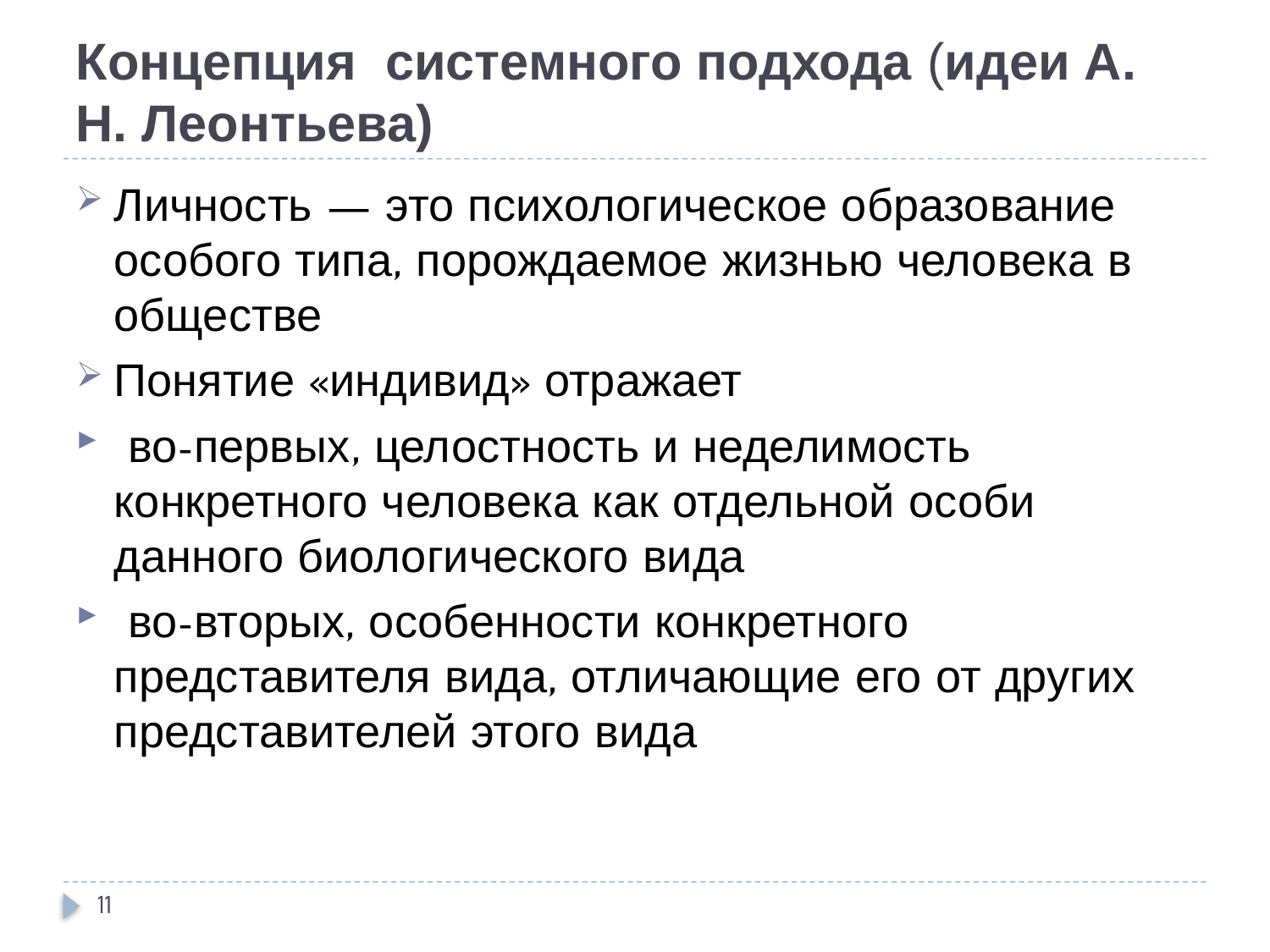

# Концепция  системного подхода (идеи А. Н. Леонтьева)
Личность — это психологическое образование особого типа, порождаемое жизнью человека в обществе
Понятие «индивид» отражает
 во-первых, целостность и неделимость конкретного человека как отдельной особи данного биологического вида
 во-вторых, особенности конкретного представителя вида, отличающие его от других представителей этого вида
11